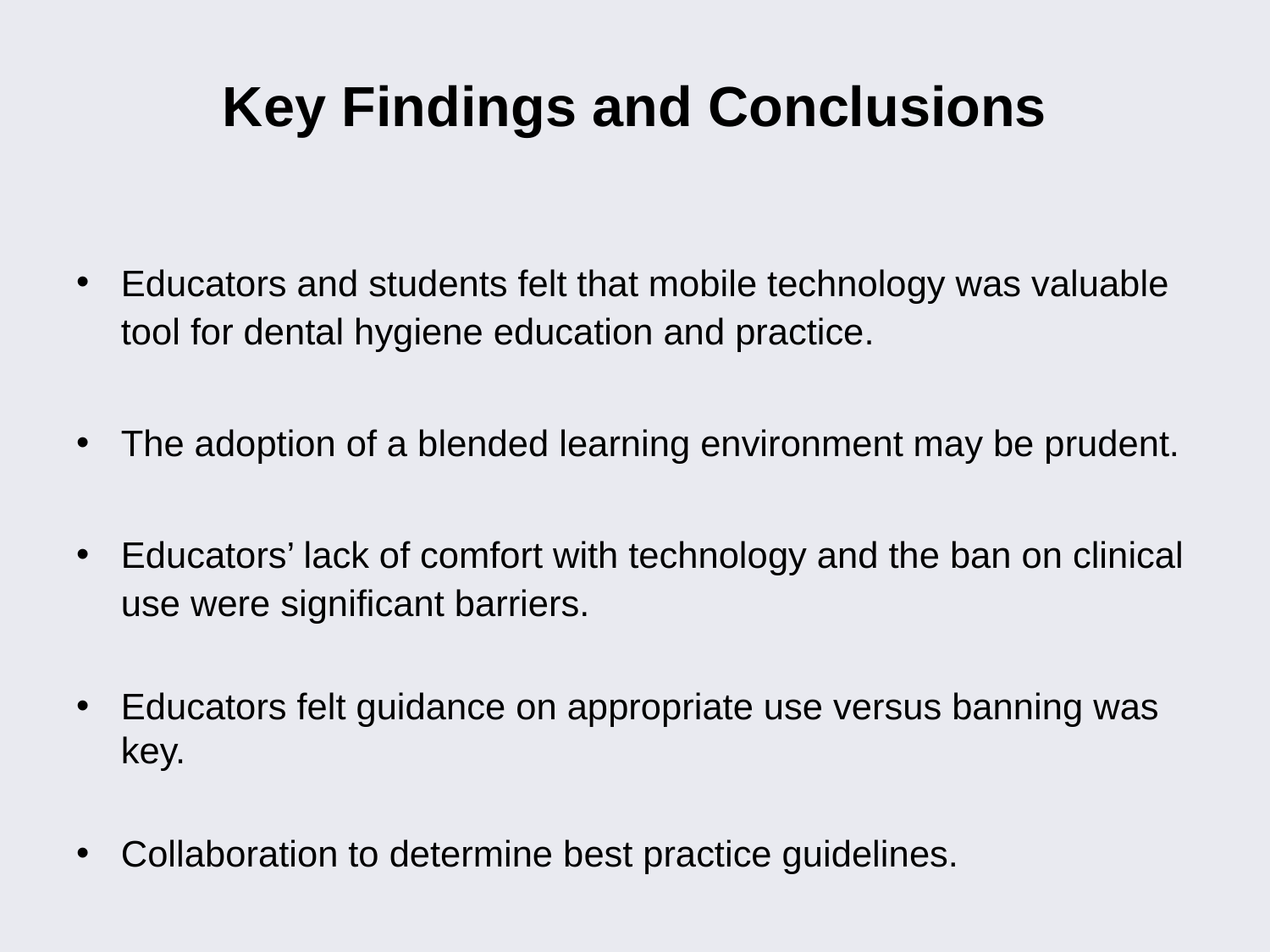

# Key Findings and Conclusions
Educators and students felt that mobile technology was valuable tool for dental hygiene education and practice.

The adoption of a blended learning environment may be prudent.

Educators’ lack of comfort with technology and the ban on clinical use were significant barriers.

Educators felt guidance on appropriate use versus banning was key.

Collaboration to determine best practice guidelines.